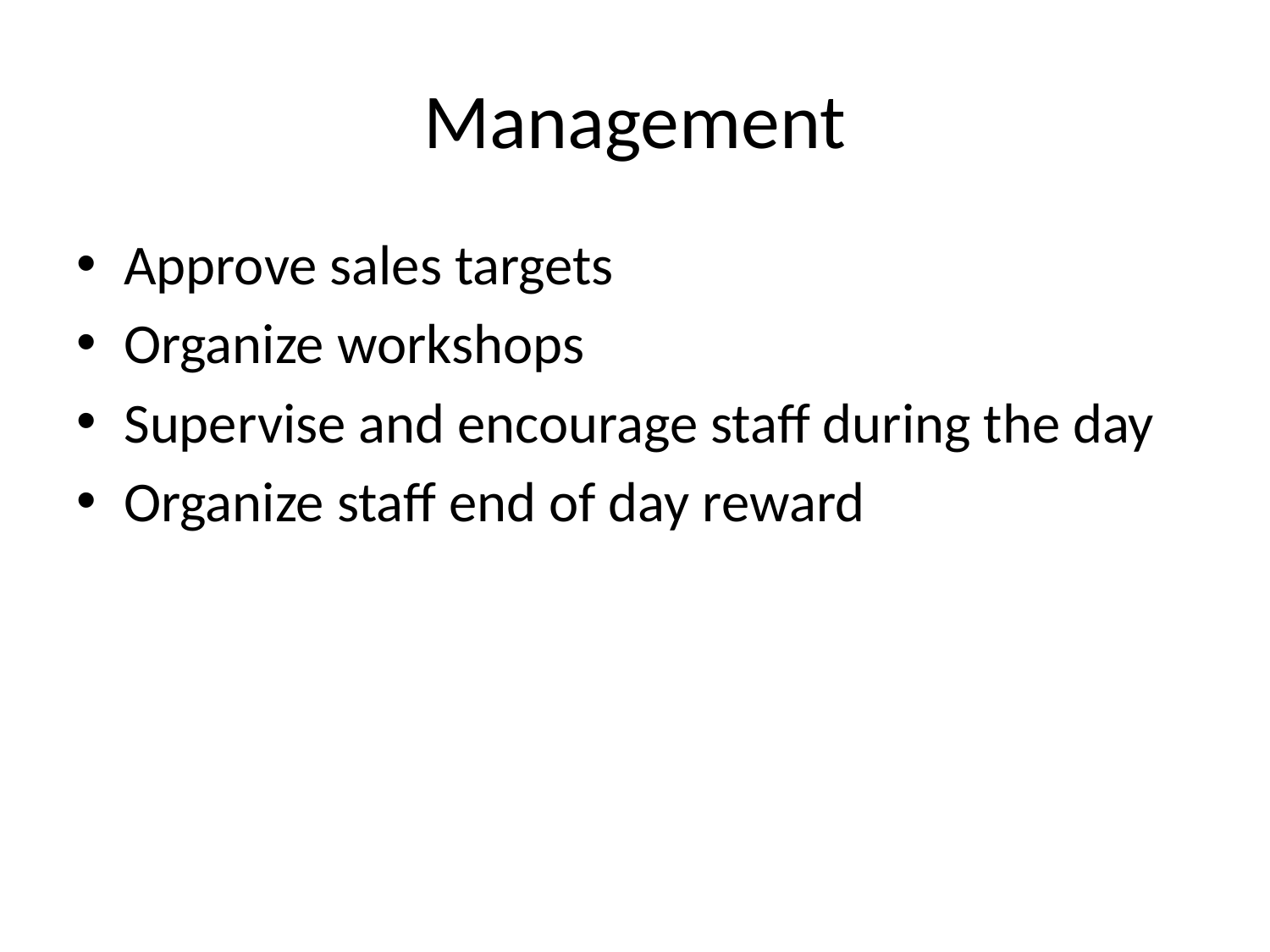

# Management
Approve sales targets
Organize workshops
Supervise and encourage staff during the day
Organize staff end of day reward